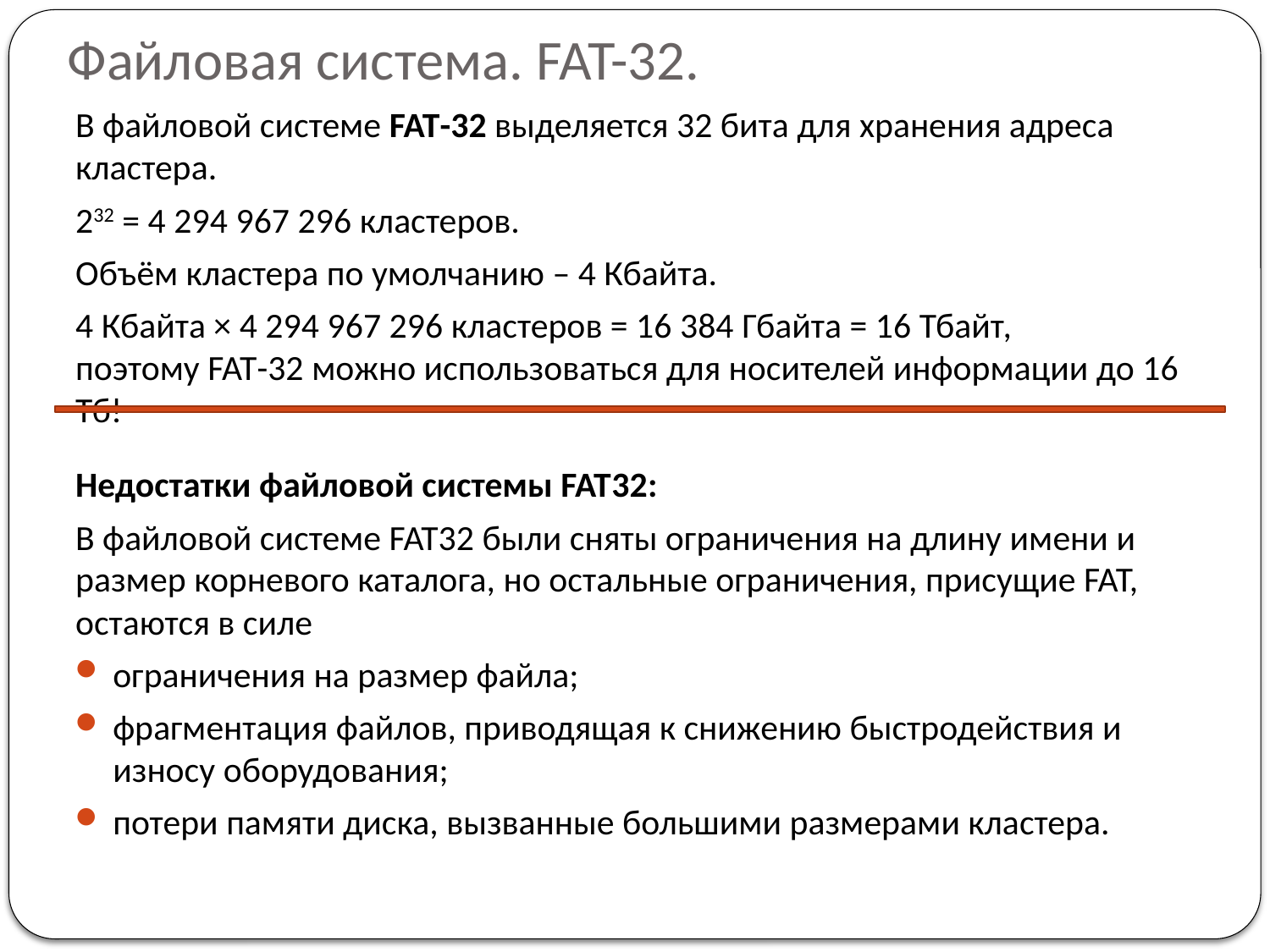

# Файловая система. FAT-32.
	В файловой системе FAT-32 выделяется 32 бита для хранения адреса кластера.
	232 = 4 294 967 296 кластеров.
	Объём кластера по умолчанию – 4 Кбайта.
	4 Кбайта × 4 294 967 296 кластеров = 16 384 Гбайта = 16 Тбайт,
поэтому FAT-32 можно использоваться для носителей информации до 16 Тб!
	Недостатки файловой системы FAT32:
	В файловой системе FAT32 были сняты ограничения на длину имени и размер корневого каталога, но остальные ограничения, присущие FAT, остаются в силе
ограничения на размер файла;
фрагментация файлов, приводящая к снижению быстродействия и износу оборудования;
потери памяти диска, вызванные большими размерами кластера.